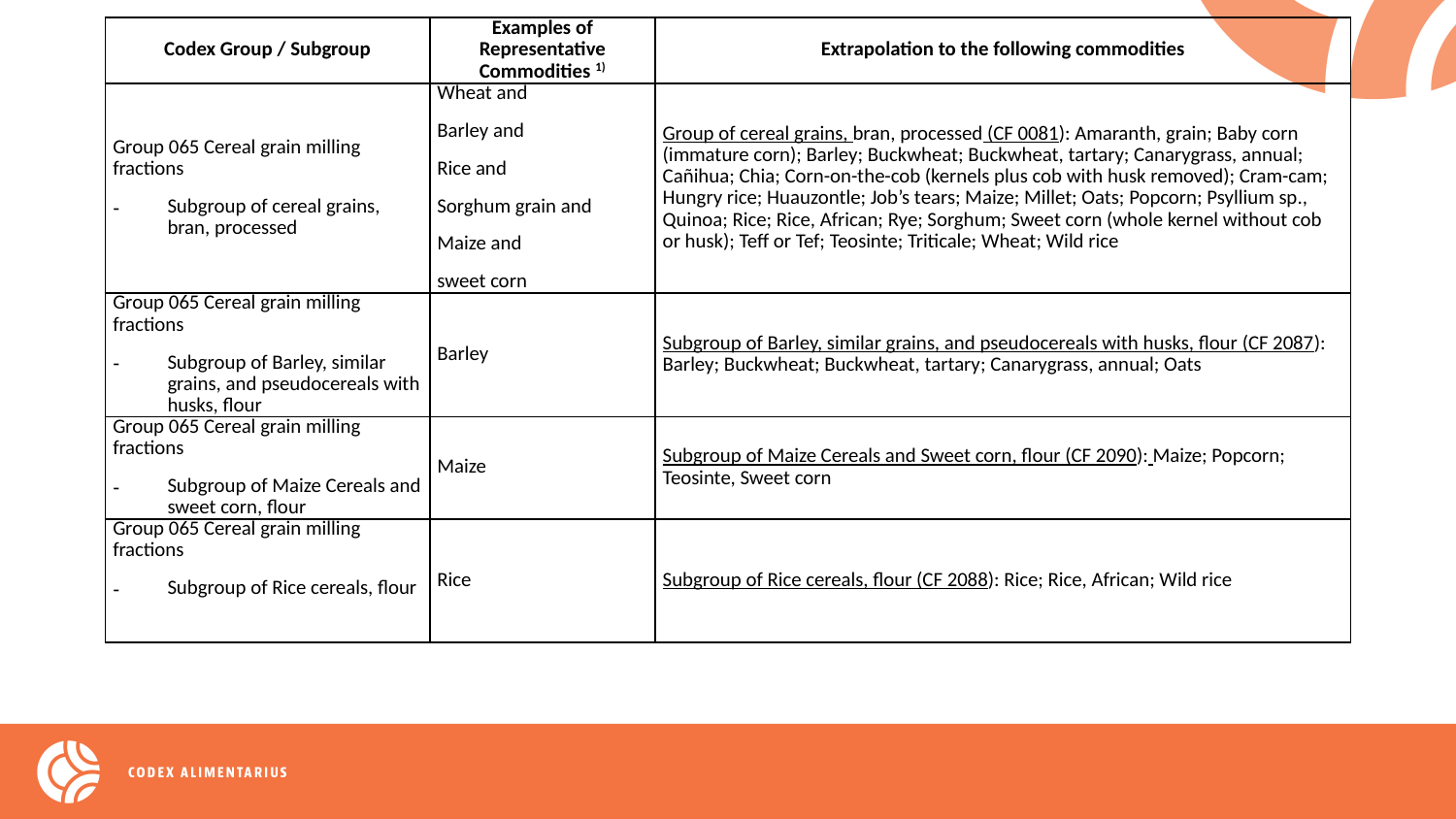

| Codex Group / Subgroup | Examples of Representative Commodities 1) | Extrapolation to the following commodities |
| --- | --- | --- |
| Group 065 Cereal grain milling fractions Subgroup of cereal grains, bran, processed | Wheat and Barley and Rice and Sorghum grain and Maize and sweet corn | Group of cereal grains, bran, processed (CF 0081): Amaranth, grain; Baby corn (immature corn); Barley; Buckwheat; Buckwheat, tartary; Canarygrass, annual; Cañihua; Chia; Corn-on-the-cob (kernels plus cob with husk removed); Cram-cam; Hungry rice; Huauzontle; Job’s tears; Maize; Millet; Oats; Popcorn; Psyllium sp., Quinoa; Rice; Rice, African; Rye; Sorghum; Sweet corn (whole kernel without cob or husk); Teff or Tef; Teosinte; Triticale; Wheat; Wild rice |
| Group 065 Cereal grain milling fractions Subgroup of Barley, similar grains, and pseudocereals with husks, flour | Barley | Subgroup of Barley, similar grains, and pseudocereals with husks, flour (CF 2087): Barley; Buckwheat; Buckwheat, tartary; Canarygrass, annual; Oats |
| Group 065 Cereal grain milling fractions Subgroup of Maize Cereals and sweet corn, flour | Maize | Subgroup of Maize Cereals and Sweet corn, flour (CF 2090): Maize; Popcorn; Teosinte, Sweet corn |
| Group 065 Cereal grain milling fractions Subgroup of Rice cereals, flour | Rice | Subgroup of Rice cereals, flour (CF 2088): Rice; Rice, African; Wild rice |